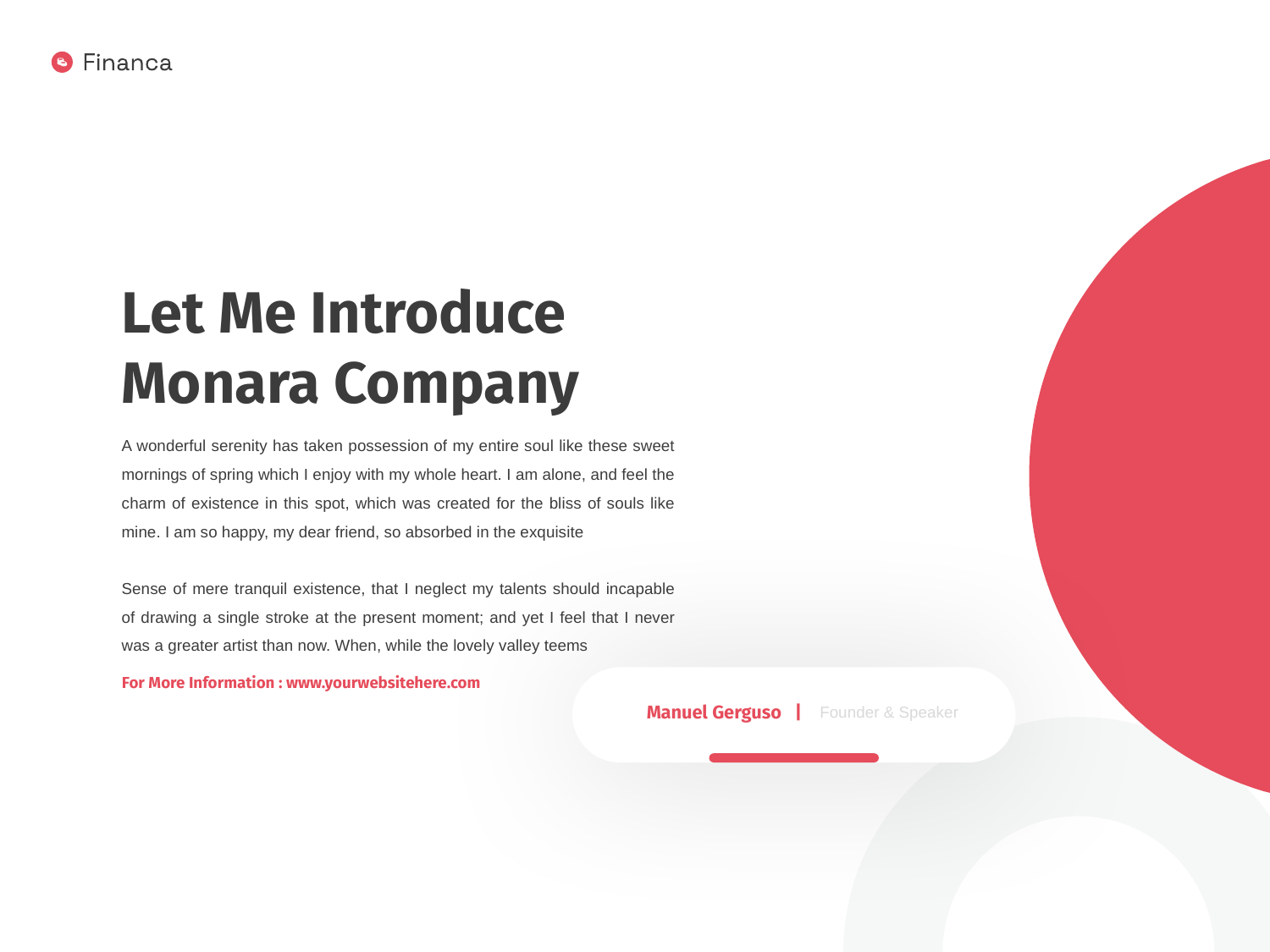

# Let Me Introduce Monara Company
A wonderful serenity has taken possession of my entire soul like these sweet mornings of spring which I enjoy with my whole heart. I am alone, and feel the charm of existence in this spot, which was created for the bliss of souls like mine. I am so happy, my dear friend, so absorbed in the exquisite

Sense of mere tranquil existence, that I neglect my talents should incapable of drawing a single stroke at the present moment; and yet I feel that I never was a greater artist than now. When, while the lovely valley teems
For More Information : www.yourwebsitehere.com

Manuel Gerguso   |
Founder & Speaker